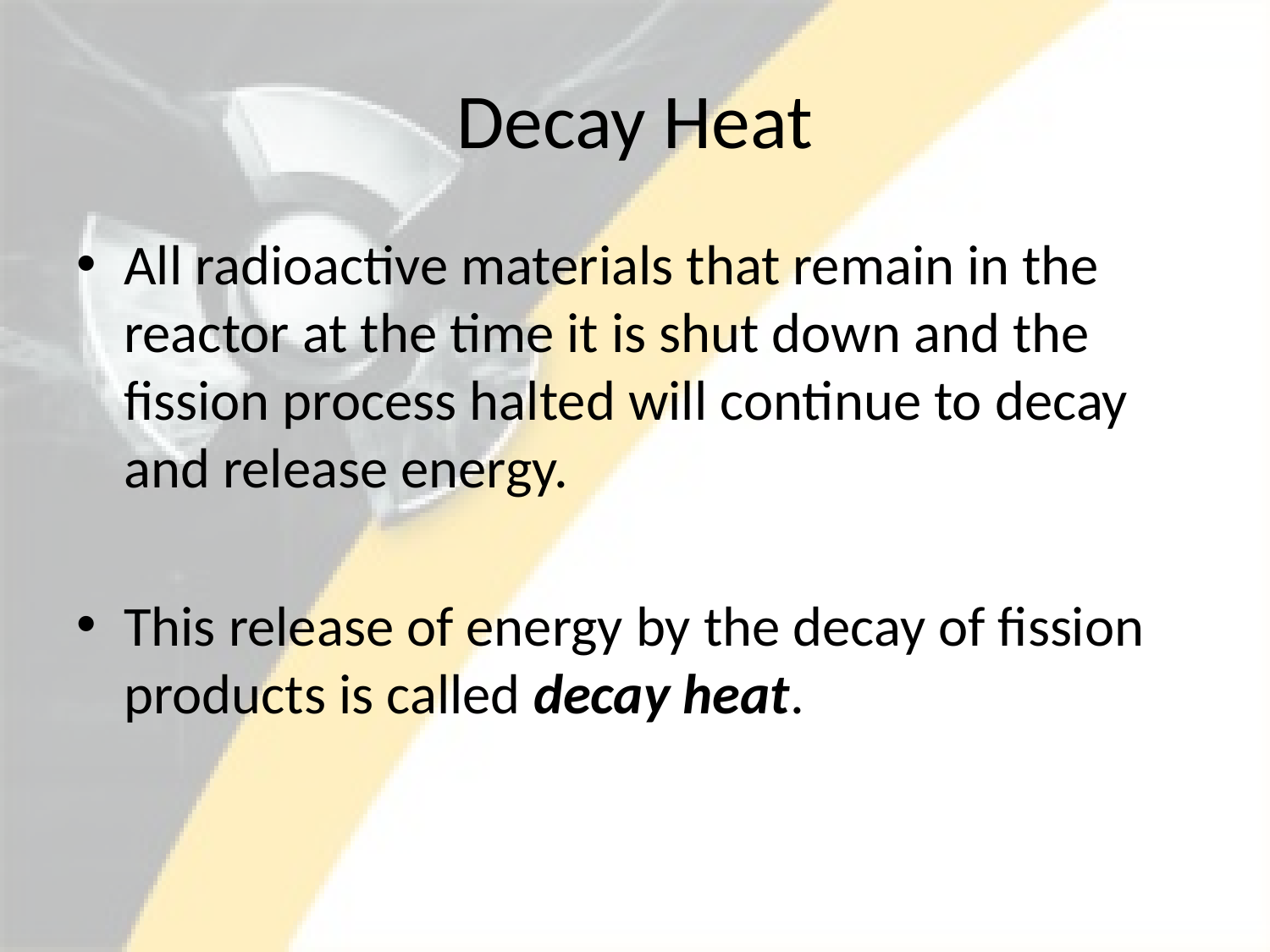

# Decay Heat
All radioactive materials that remain in the reactor at the time it is shut down and the fission process halted will continue to decay and release energy.

This release of energy by the decay of fission products is called decay heat.